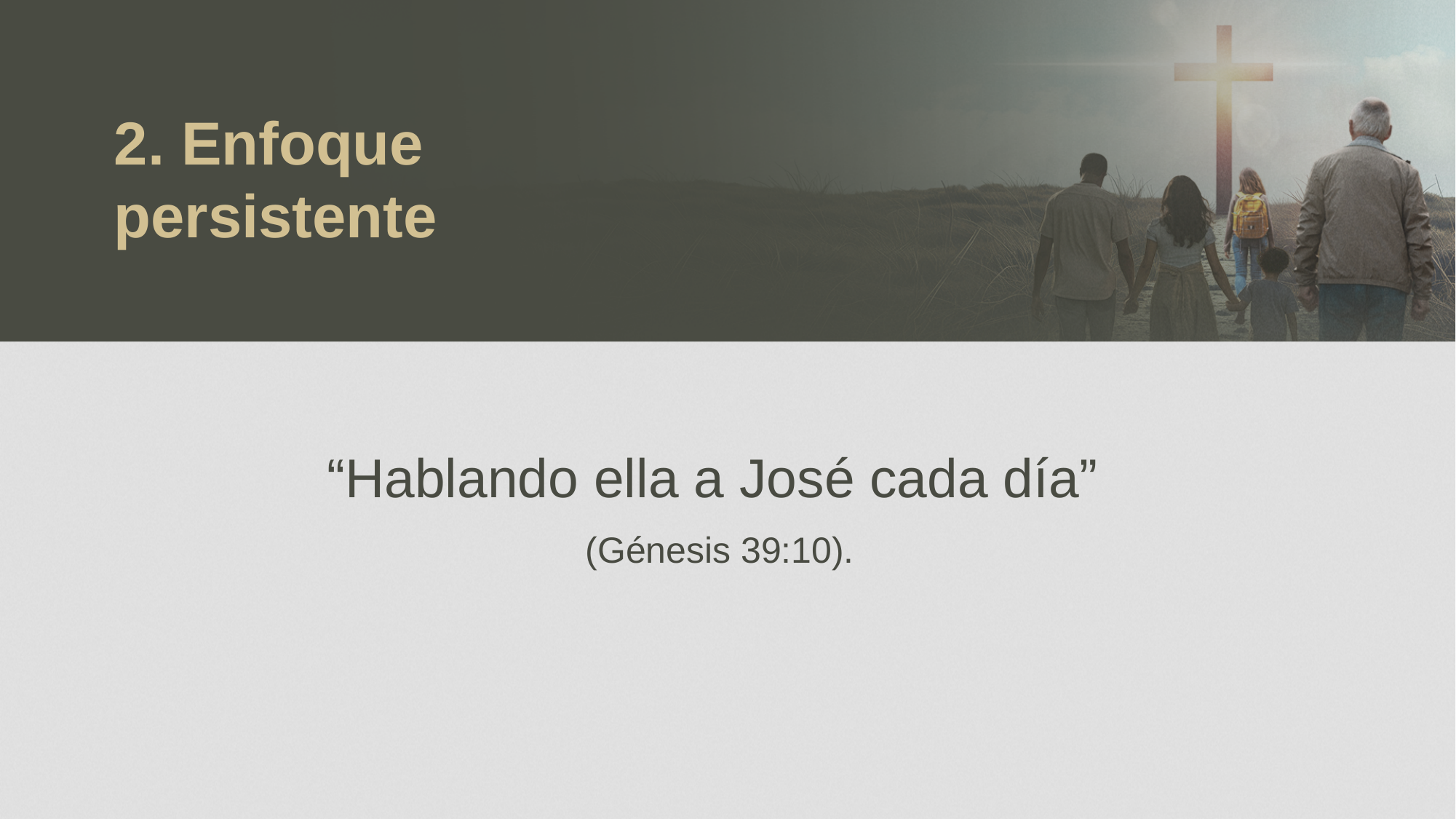

2. Enfoque persistente
“Hablando ella a José cada día”
(Génesis 39:10).